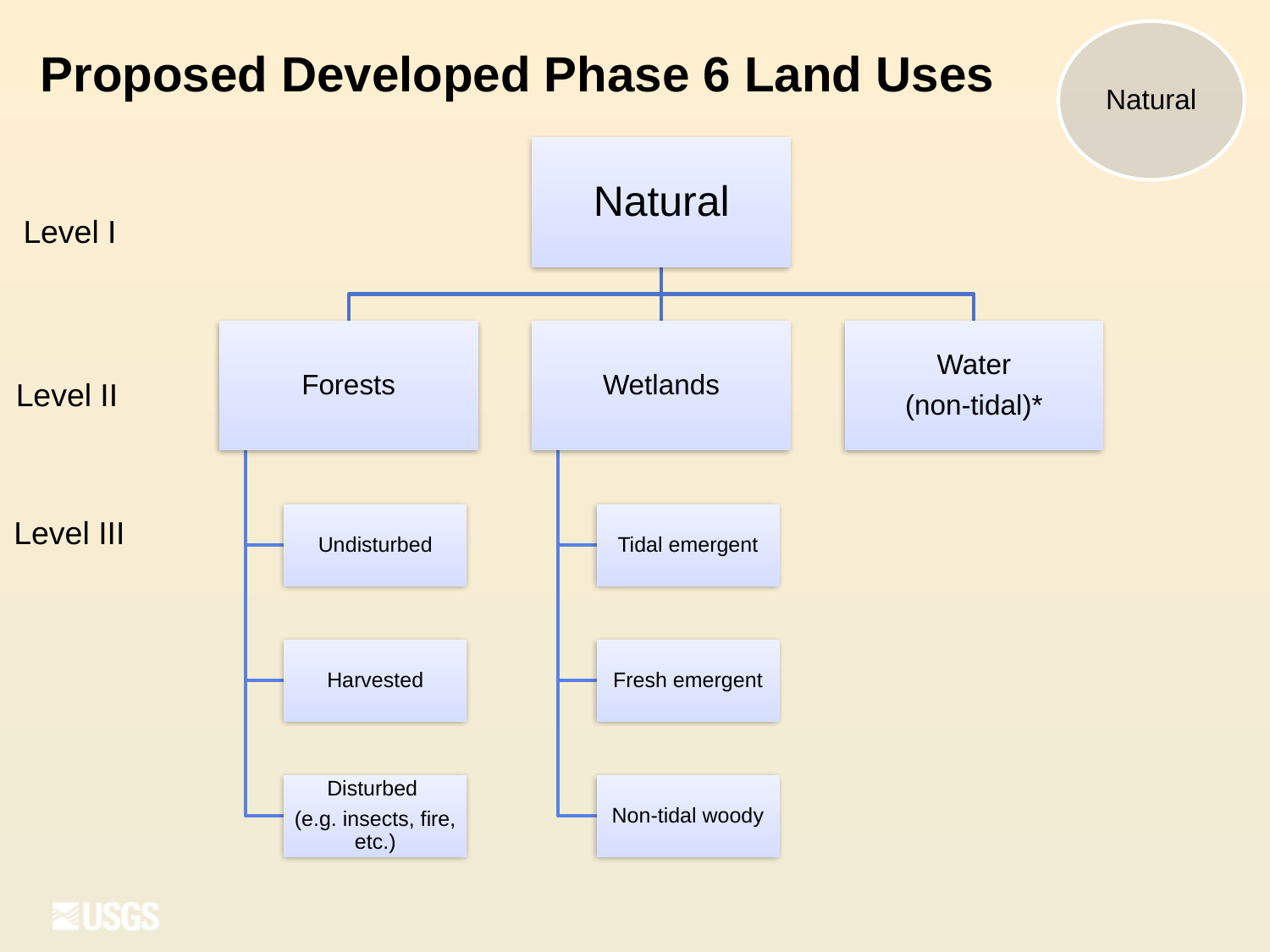

Natural
Proposed Developed Phase 6 Land Uses
Natural
Forests
Undisturbed
Harvested
Disturbed
(e.g. insects, fire, etc.)
Wetlands
Tidal emergent
Fresh emergent
Non-tidal woody
Water
(non-tidal)*
Level I
Level II
Level III